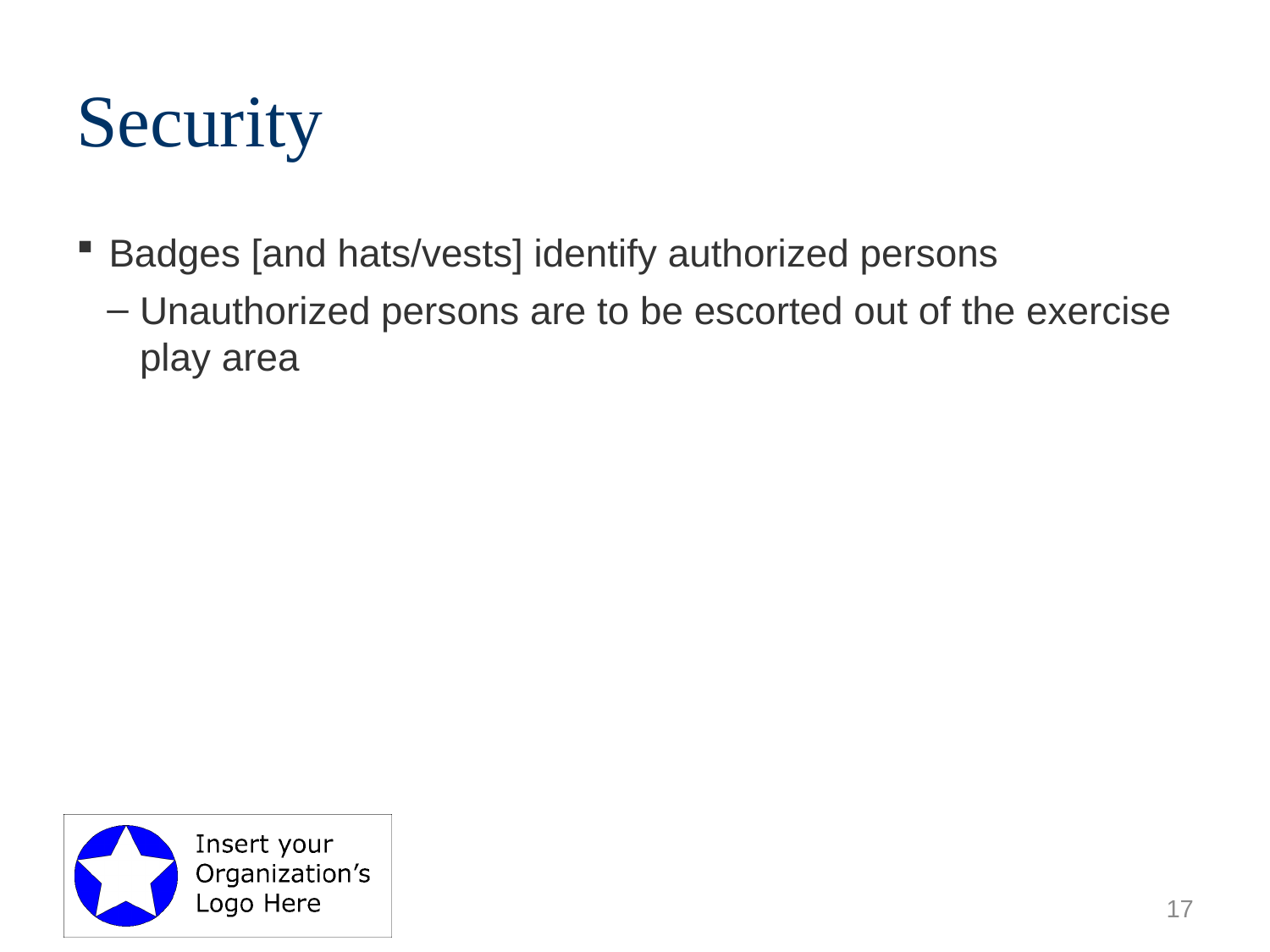

# Security
Badges [and hats/vests] identify authorized persons
Unauthorized persons are to be escorted out of the exercise play area
17